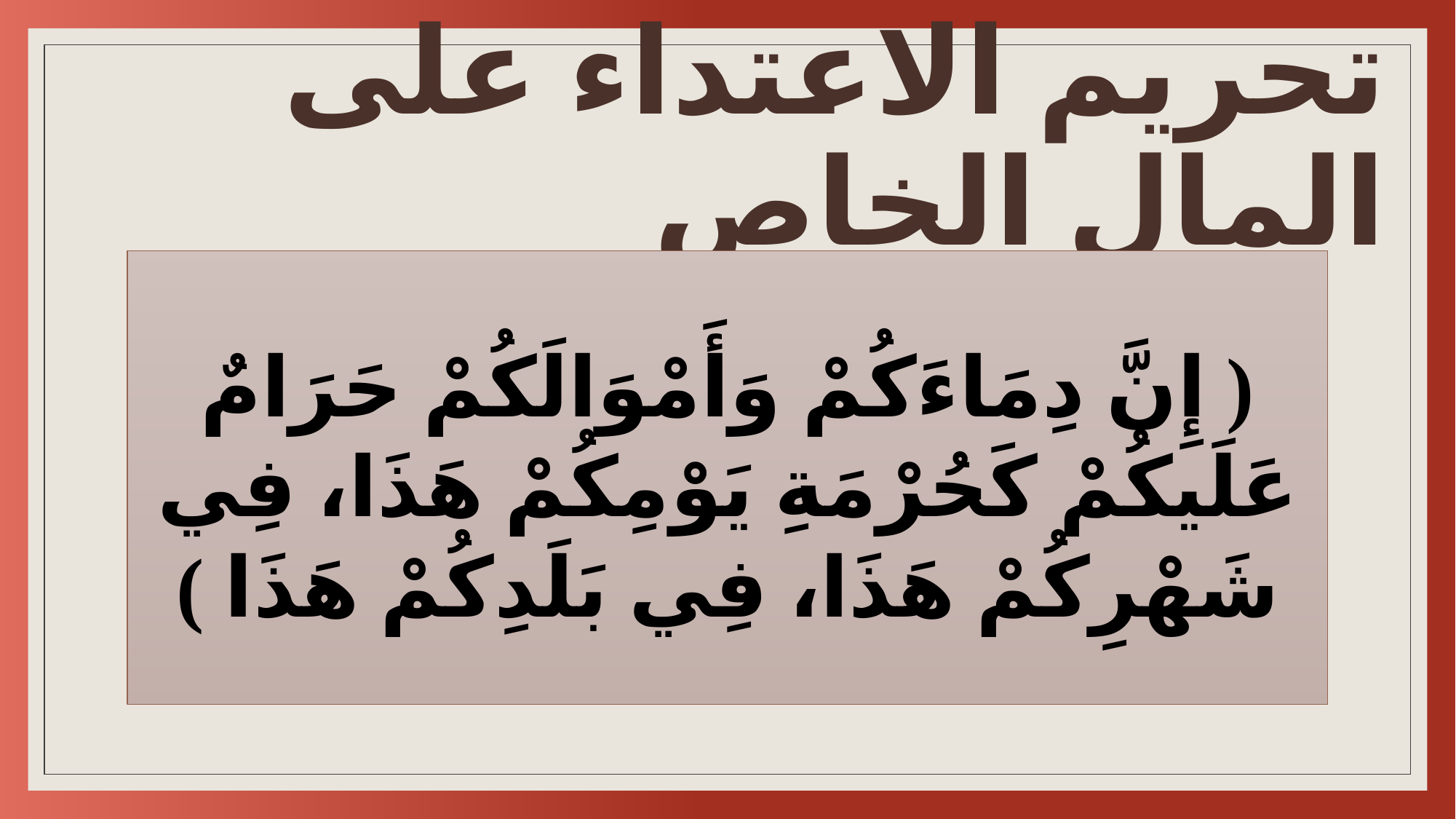

# تحريم الاعتداء على المال الخاص

( إِنَّ دِمَاءَكُمْ وَأَمْوَالَكُمْ حَرَامٌ عَلَيكُمْ كَحُرْمَةِ يَوْمِكُمْ هَذَا، فِي شَهْرِكُمْ هَذَا، فِي بَلَدِكُمْ هَذَا )